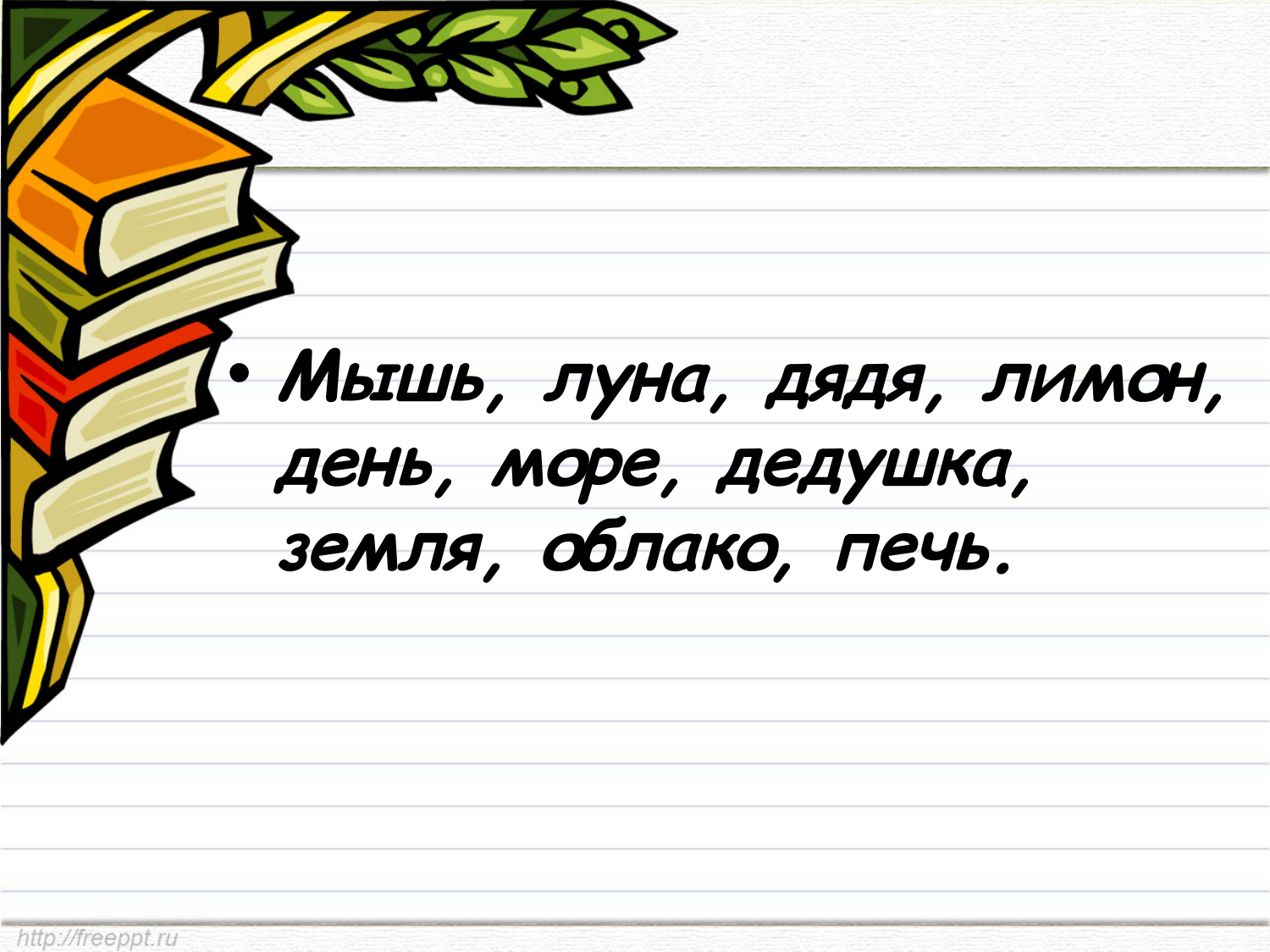

#
Мышь, луна, дядя, лимон, день, море, дедушка, земля, облако, печь.